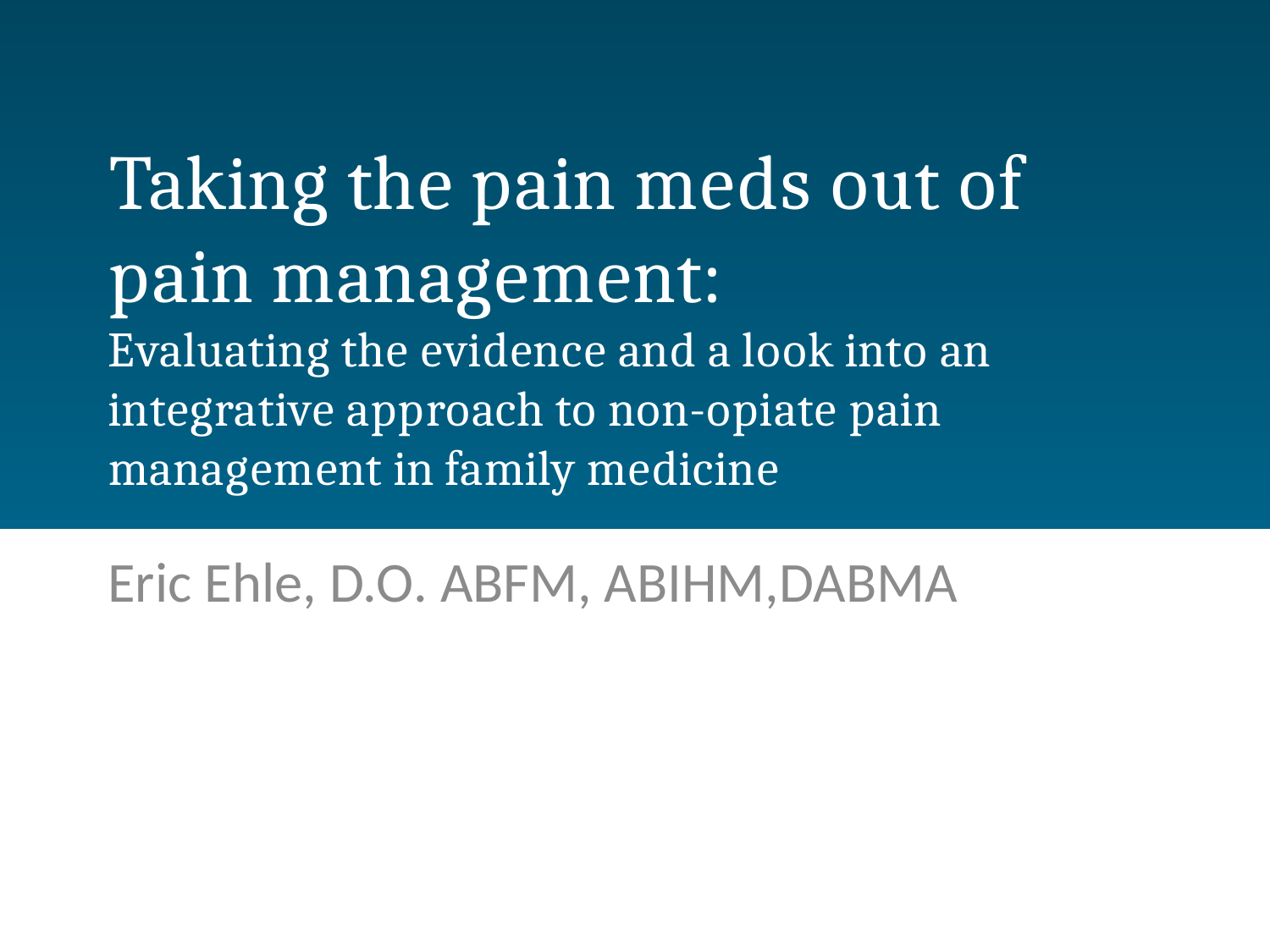

# Taking the pain meds out of pain management: Evaluating the evidence and a look into an integrative approach to non-opiate pain management in family medicine
Eric Ehle, D.O. ABFM, ABIHM,DABMA